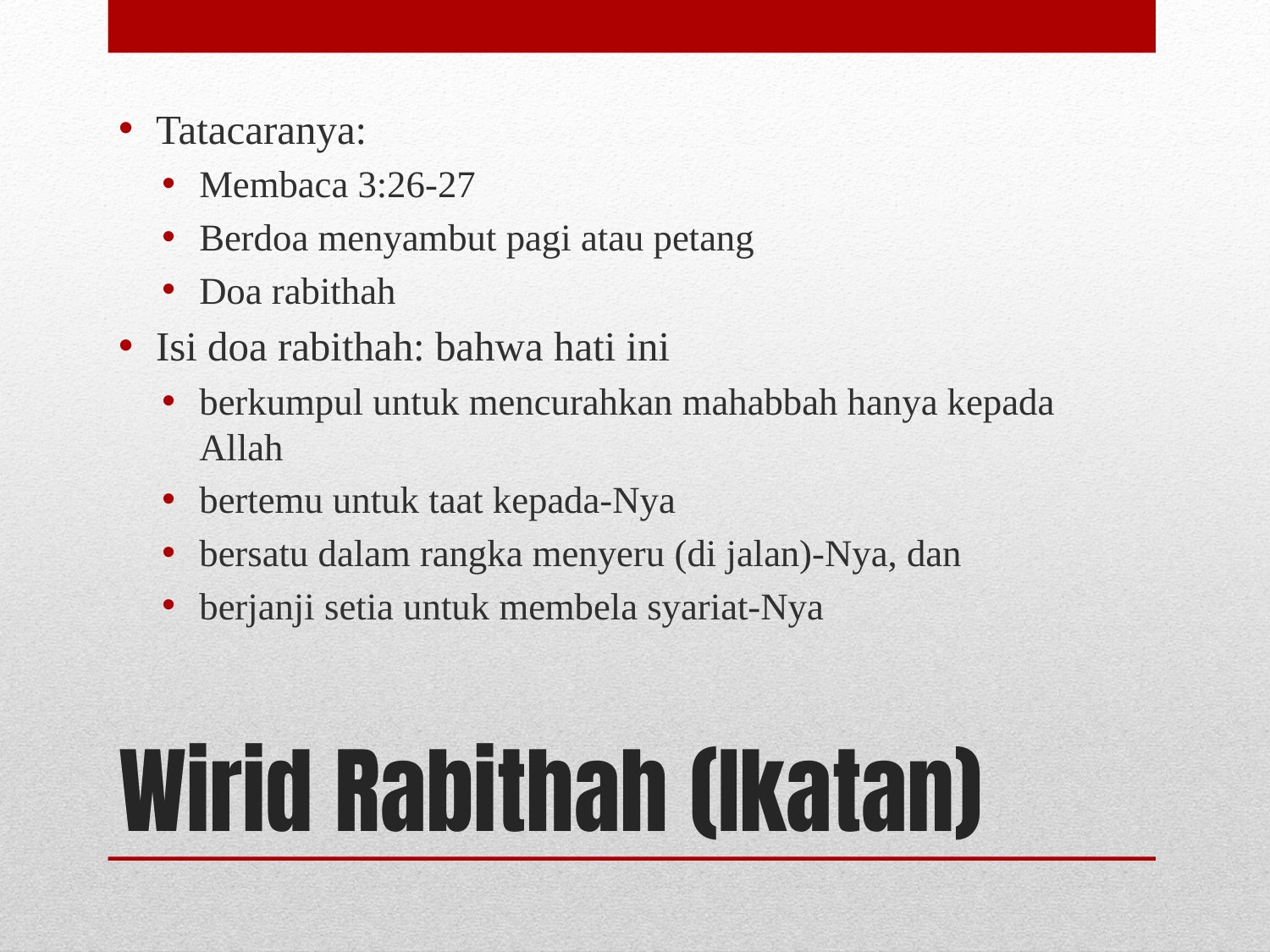

Tatacaranya:
Membaca 3:26-27
Berdoa menyambut pagi atau petang
Doa rabithah
Isi doa rabithah: bahwa hati ini
berkumpul untuk mencurahkan mahabbah hanya kepada Allah
bertemu untuk taat kepada-Nya
bersatu dalam rangka menyeru (di jalan)-Nya, dan
berjanji setia untuk membela syariat-Nya
# Wirid Rabithah (Ikatan)